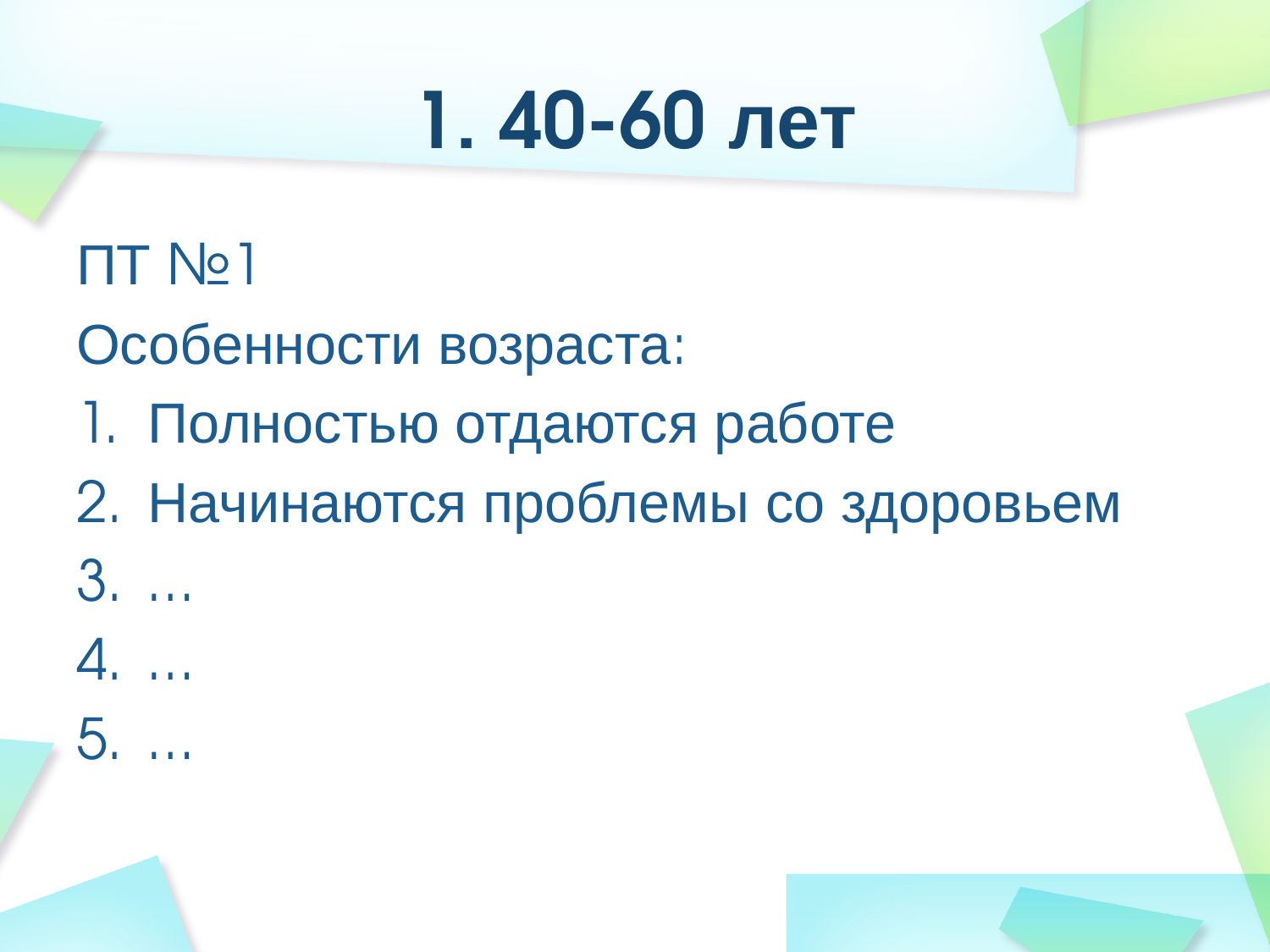

# 1. 40-60 лет
ПТ №1
Особенности возраста:
Полностью отдаются работе
Начинаются проблемы со здоровьем
…
…
…